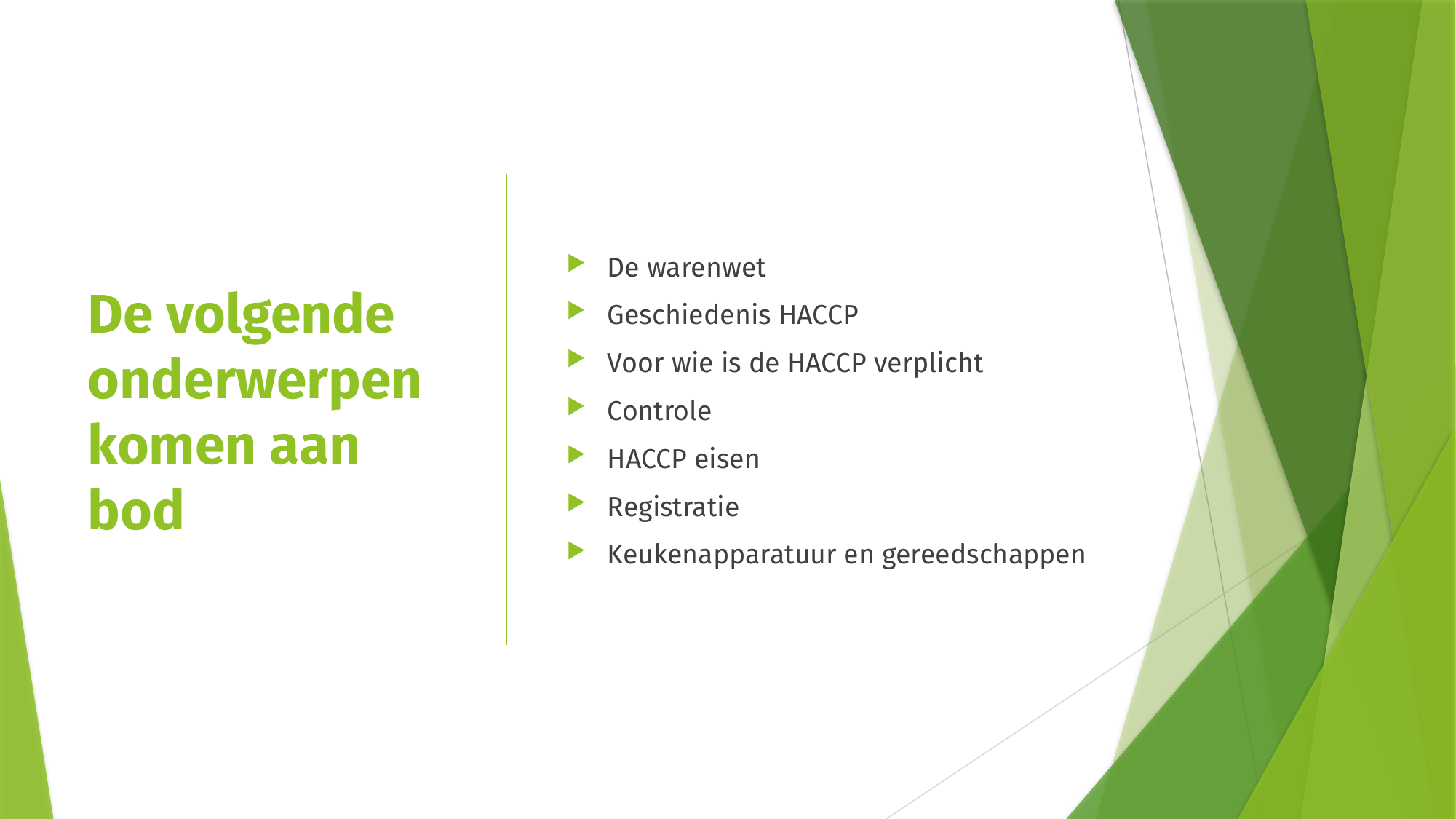

# De volgende onderwerpen komen aan bod
De warenwet
Geschiedenis HACCP
Voor wie is de HACCP verplicht
Controle
HACCP eisen
Registratie
Keukenapparatuur en gereedschappen